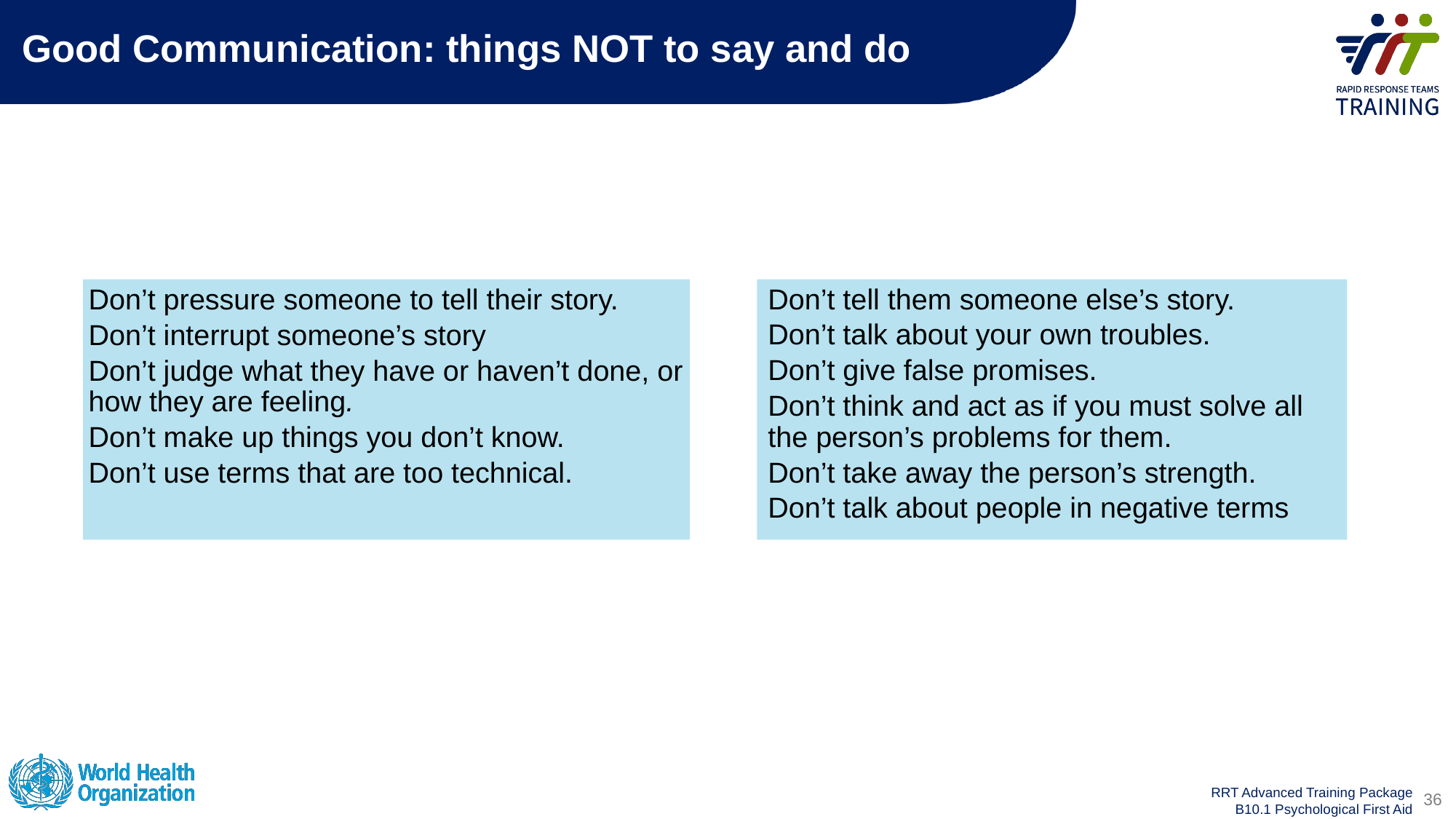

Good Communication: things NOT to say and do
Don’t pressure someone to tell their story.
Don’t interrupt someone’s story
Don’t judge what they have or haven’t done, or how they are feeling.
Don’t make up things you don’t know.
Don’t use terms that are too technical.

Don’t tell them someone else’s story.
Don’t talk about your own troubles.
Don’t give false promises.
Don’t think and act as if you must solve all the person’s problems for them.
Don’t take away the person’s strength.
Don’t talk about people in negative terms